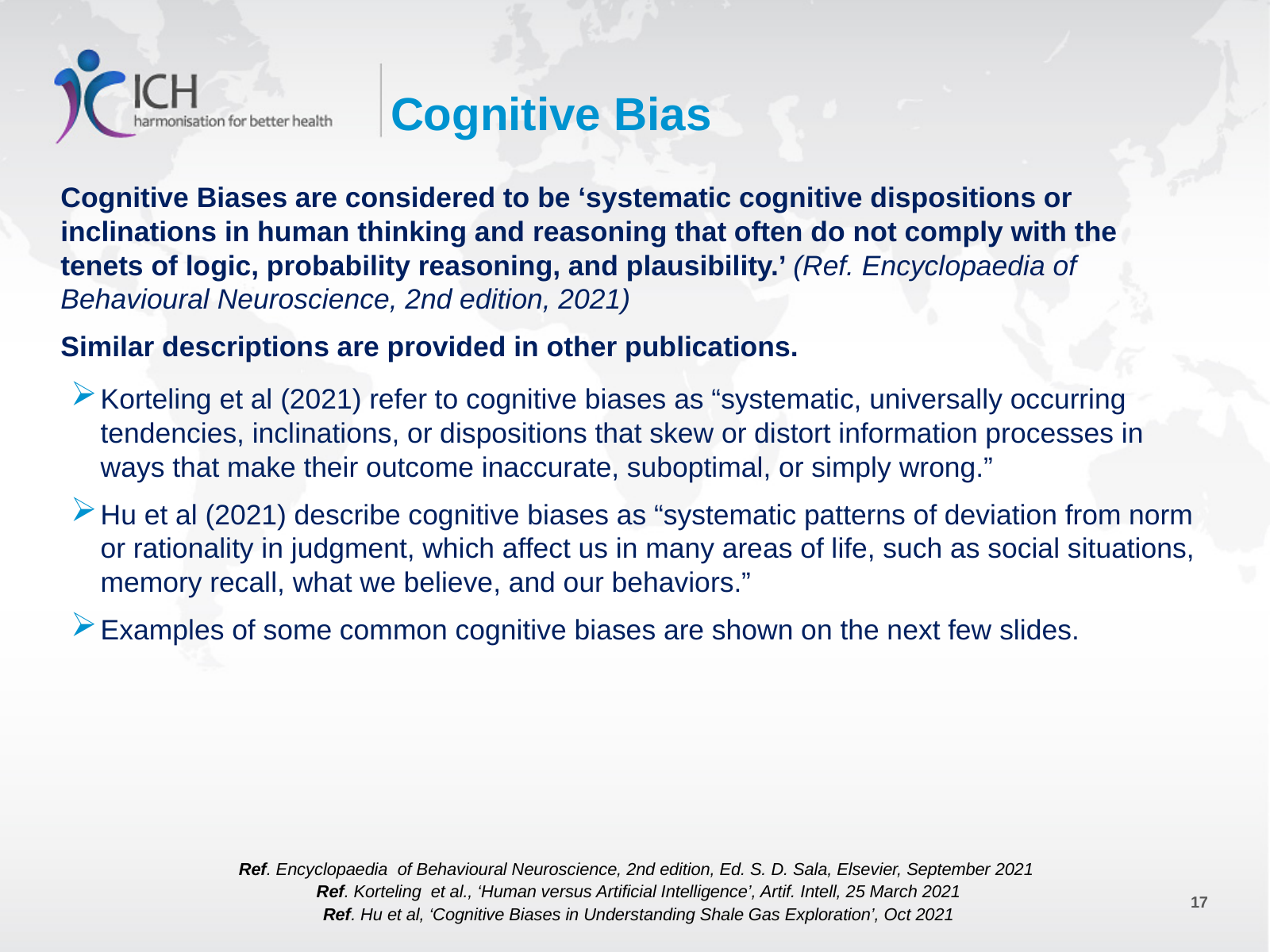

# Cognitive Bias
Cognitive Biases are considered to be ‘systematic cognitive dispositions or inclinations in human thinking and reasoning that often do not comply with the tenets of logic, probability reasoning, and plausibility.’ (Ref. Encyclopaedia of Behavioural Neuroscience, 2nd edition, 2021)
Similar descriptions are provided in other publications.
Korteling et al (2021) refer to cognitive biases as “systematic, universally occurring tendencies, inclinations, or dispositions that skew or distort information processes in ways that make their outcome inaccurate, suboptimal, or simply wrong.”
Hu et al (2021) describe cognitive biases as “systematic patterns of deviation from norm or rationality in judgment, which affect us in many areas of life, such as social situations, memory recall, what we believe, and our behaviors.”
Examples of some common cognitive biases are shown on the next few slides.
Ref. Encyclopaedia  of Behavioural Neuroscience, 2nd edition, Ed. S. D. Sala, Elsevier, September 2021
Ref. Korteling  et al., ‘Human versus Artificial Intelligence’, Artif. Intell, 25 March 2021
Ref. Hu et al, ‘Cognitive Biases in Understanding Shale Gas Exploration’, Oct 2021
17